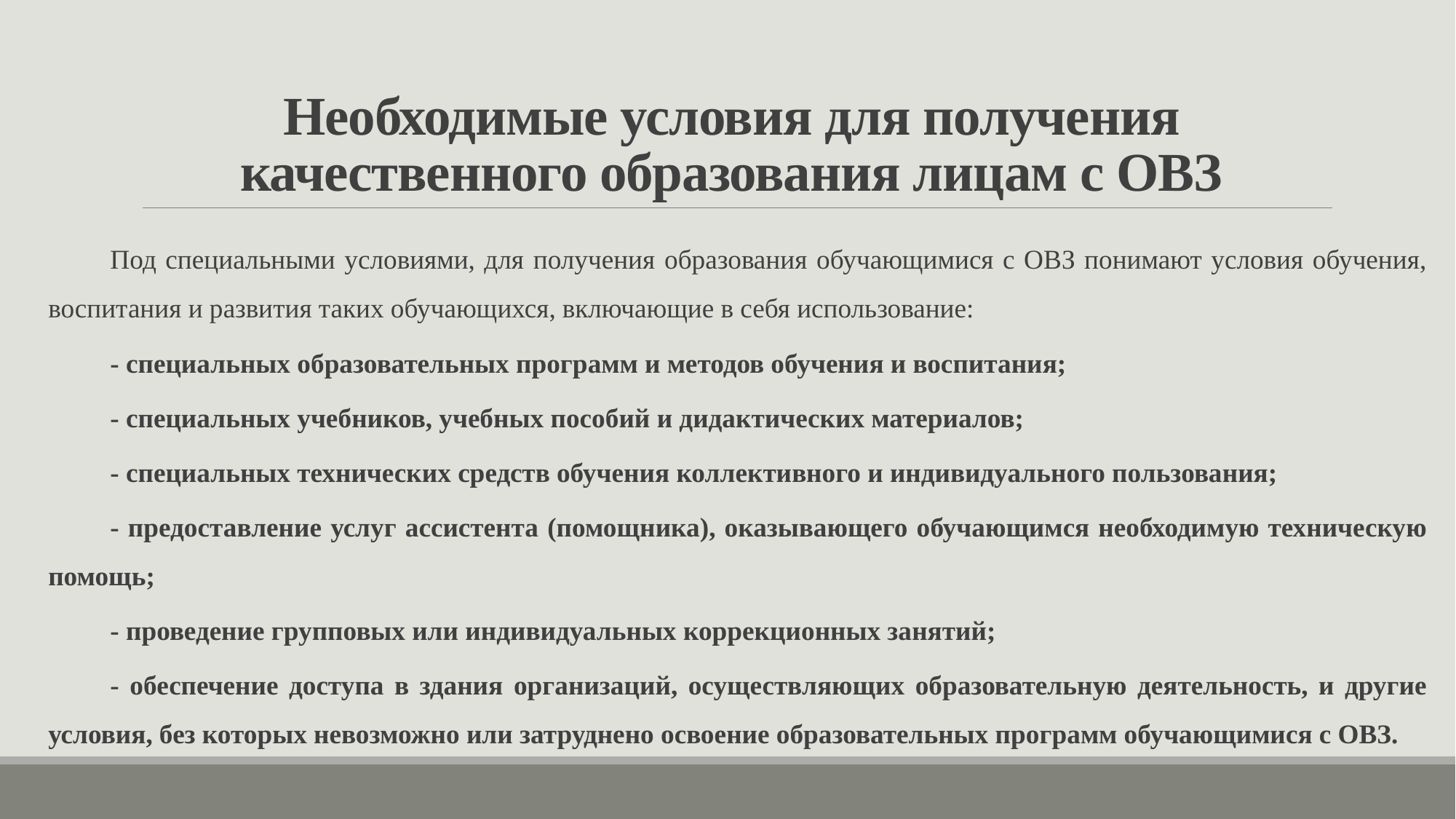

# Необходимые условия для получения качественного образования лицам с ОВЗ
Под специальными условиями, для получения образования обучающимися с ОВЗ понимают условия обучения, воспитания и развития таких обучающихся, включающие в себя использование:
- специальных образовательных программ и методов обучения и воспитания;
- специальных учебников, учебных пособий и дидактических материалов;
- специальных технических средств обучения коллективного и индивидуального пользования;
- предоставление услуг ассистента (помощника), оказывающего обучающимся необходимую техническую помощь;
- проведение групповых или индивидуальных коррекционных занятий;
- обеспечение доступа в здания организаций, осуществляющих образовательную деятельность, и другие условия, без которых невозможно или затруднено освоение образовательных программ обучающимися с ОВЗ.